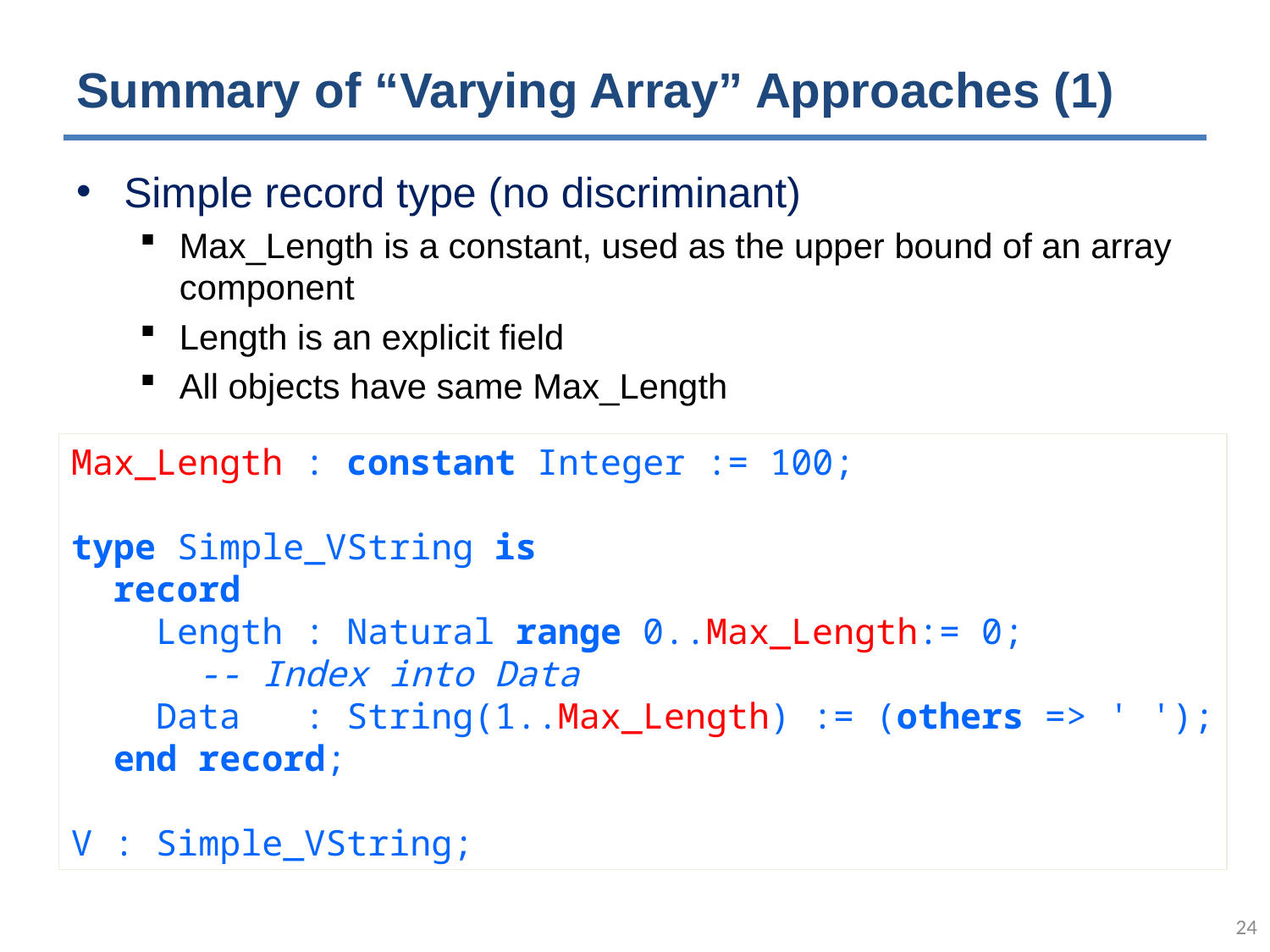

# Summary of “Varying Array” Approaches (1)
Simple record type (no discriminant)
Max_Length is a constant, used as the upper bound of an array component
Length is an explicit field
All objects have same Max_Length

Max_Length : constant Integer := 100;

type Simple_VString is
  record
    Length : Natural range 0..Max_Length:= 0;
      -- Index into Data
    Data   : String(1..Max_Length) := (others => ' ');
  end record;

V : Simple_VString;
24